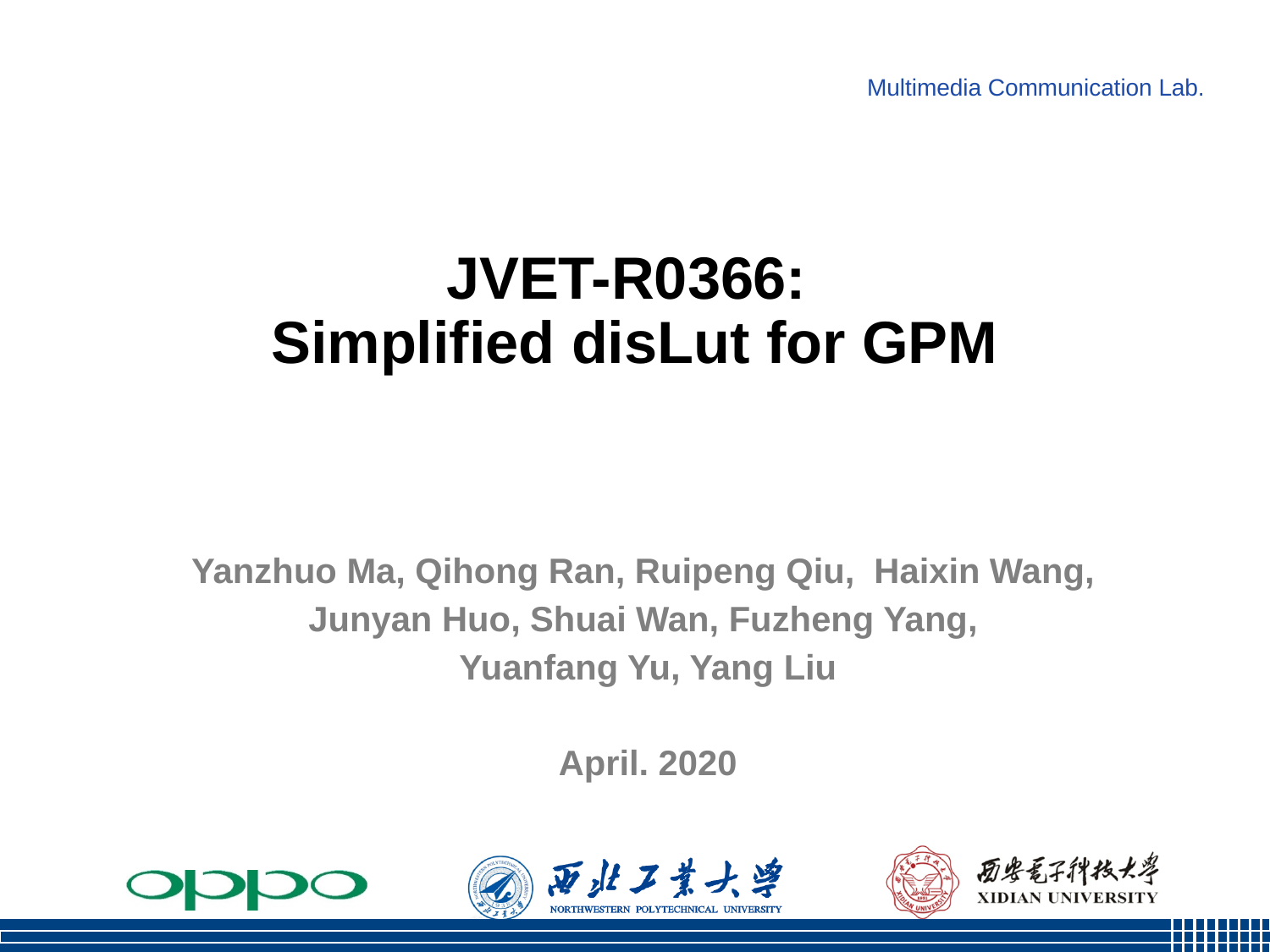

# JVET-R0366: Simplified disLut for GPM
Yanzhuo Ma, Qihong Ran, Ruipeng Qiu,  Haixin Wang,
Junyan Huo, Shuai Wan, Fuzheng Yang,
Yuanfang Yu, Yang Liu

April. 2020